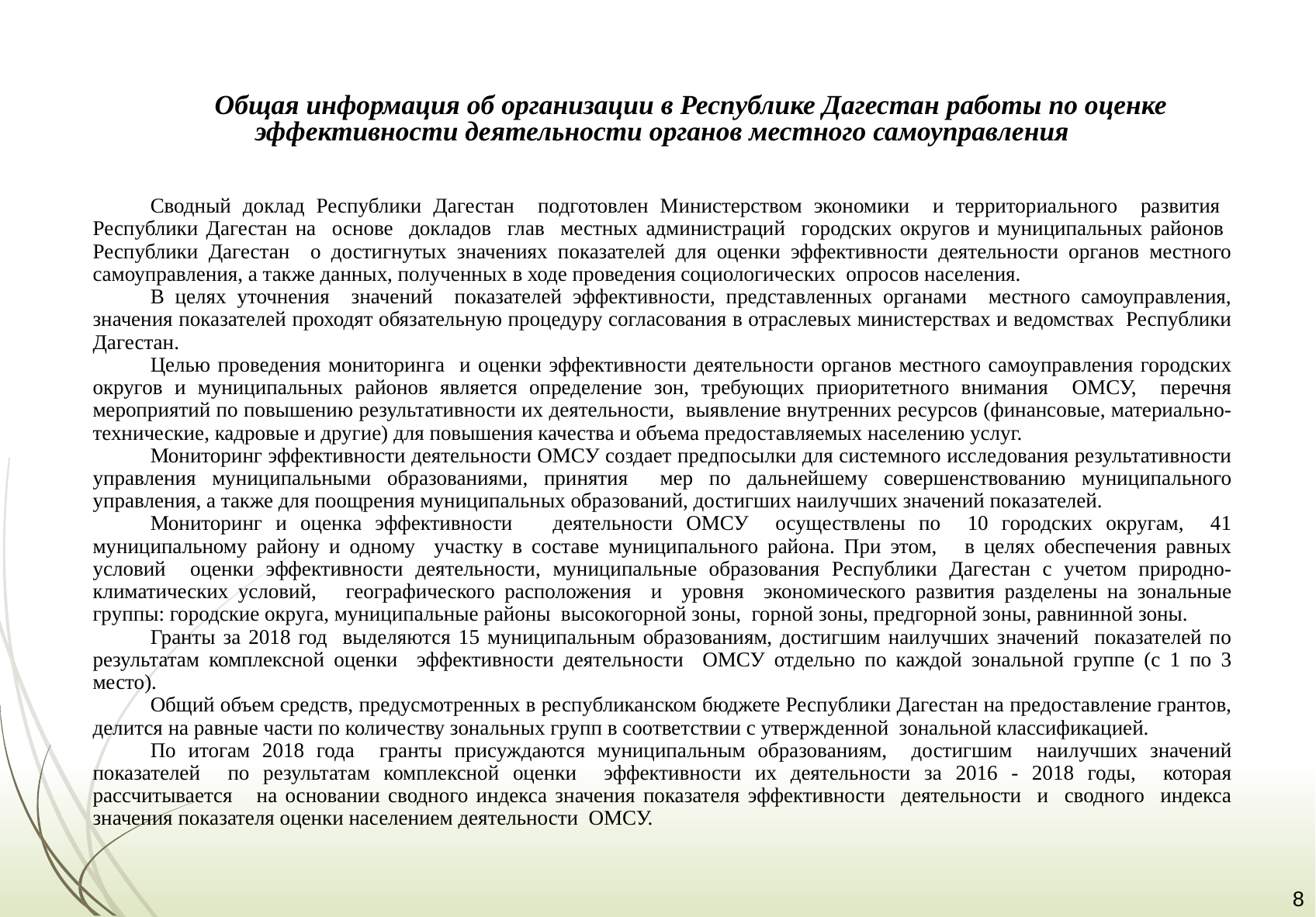

Общая информация об организации в Республике Дагестан работы по оценке эффективности деятельности органов местного самоуправления

Сводный доклад Республики Дагестан  подготовлен Министерством экономики  и территориального  развития  Республики Дагестан на  основе  докладов  глав  местных администраций  городских округов и муниципальных районов  Республики Дагестан  о достигнутых значениях показателей для оценки эффективности деятельности органов местного самоуправления, а также данных, полученных в ходе проведения социологических  опросов населения.
В целях уточнения  значений  показателей эффективности, представленных органами  местного самоуправления, значения показателей проходят обязательную процедуру согласования в отраслевых министерствах и ведомствах  Республики Дагестан.
Целью проведения мониторинга  и оценки эффективности деятельности органов местного самоуправления городских округов и муниципальных районов является определение зон, требующих приоритетного внимания  ОМСУ,  перечня мероприятий по повышению результативности их деятельности,  выявление внутренних ресурсов (финансовые, материально-технические, кадровые и другие) для повышения качества и объема предоставляемых населению услуг.
Мониторинг эффективности деятельности ОМСУ создает предпосылки для системного исследования результативности управления муниципальными образованиями, принятия  мер по дальнейшему совершенствованию муниципального управления, а также для поощрения муниципальных образований, достигших наилучших значений показателей.
Мониторинг и оценка эффективности   деятельности ОМСУ  осуществлены по  10 городских округам,  41 муниципальному району и одному  участку в составе муниципального района. При этом,   в целях обеспечения равных условий  оценки эффективности деятельности, муниципальные образования Республики Дагестан с учетом природно-климатических условий,   географического расположения  и  уровня  экономического развития разделены на зональные группы: городские округа, муниципальные районы  высокогорной зоны,  горной зоны, предгорной зоны, равнинной зоны.
Гранты за 2018 год  выделяются 15 муниципальным образованиям, достигшим наилучших значений  показателей по результатам комплексной оценки  эффективности деятельности  ОМСУ отдельно по каждой зональной группе (с 1 по 3 место).
Общий объем средств, предусмотренных в республиканском бюджете Республики Дагестан на предоставление грантов, делится на равные части по количеству зональных групп в соответствии с утвержденной  зональной классификацией.
По итогам 2018 года  гранты присуждаются муниципальным образованиям,  достигшим  наилучших значений показателей  по результатам комплексной оценки  эффективности их деятельности за 2016 - 2018 годы,  которая рассчитывается   на основании сводного индекса значения показателя эффективности  деятельности  и  сводного  индекса значения показателя оценки населением деятельности  ОМСУ.
8